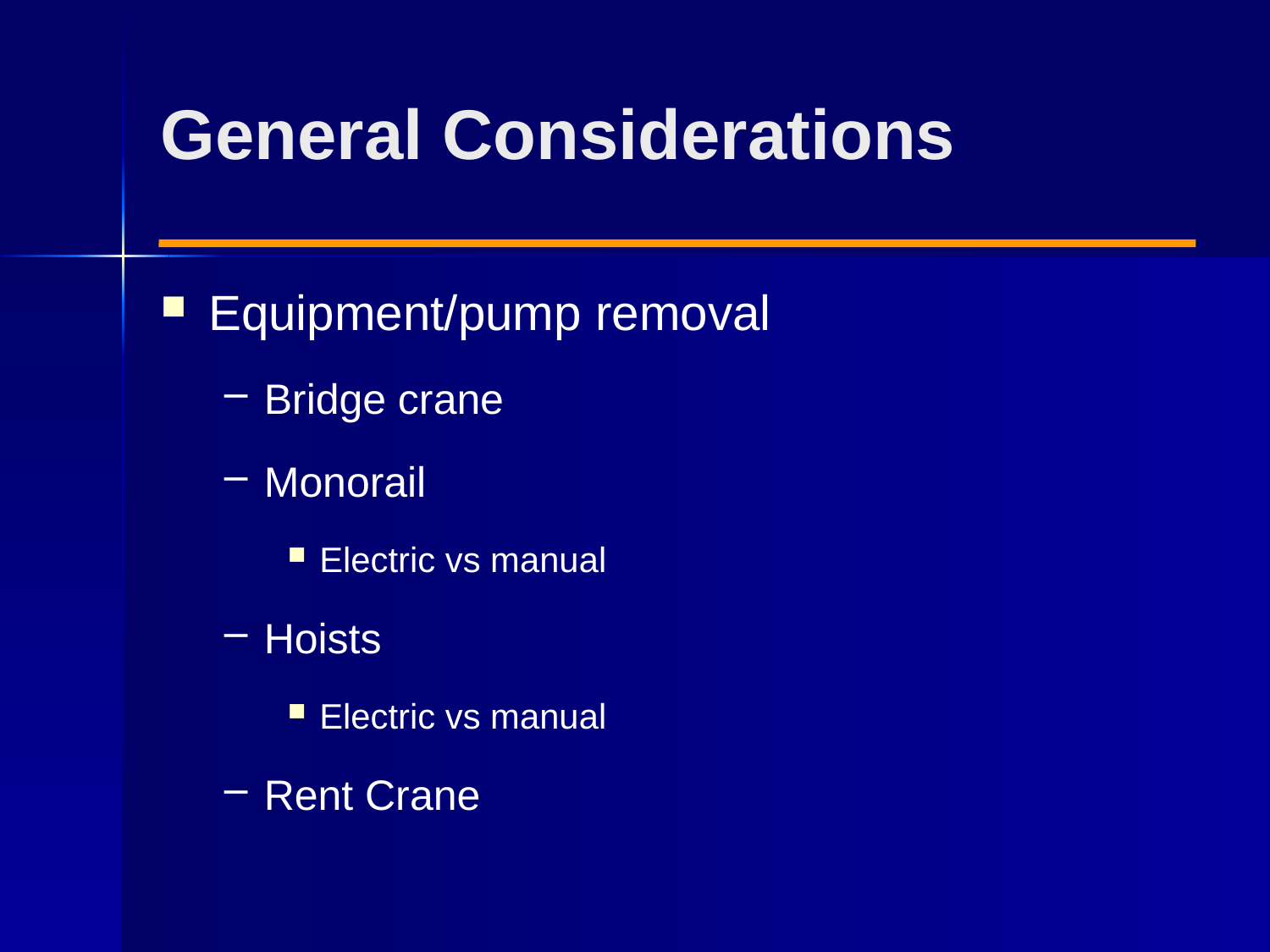

# General Considerations
Equipment/pump removal
Bridge crane
Monorail
Electric vs manual
Hoists
Electric vs manual
Rent Crane